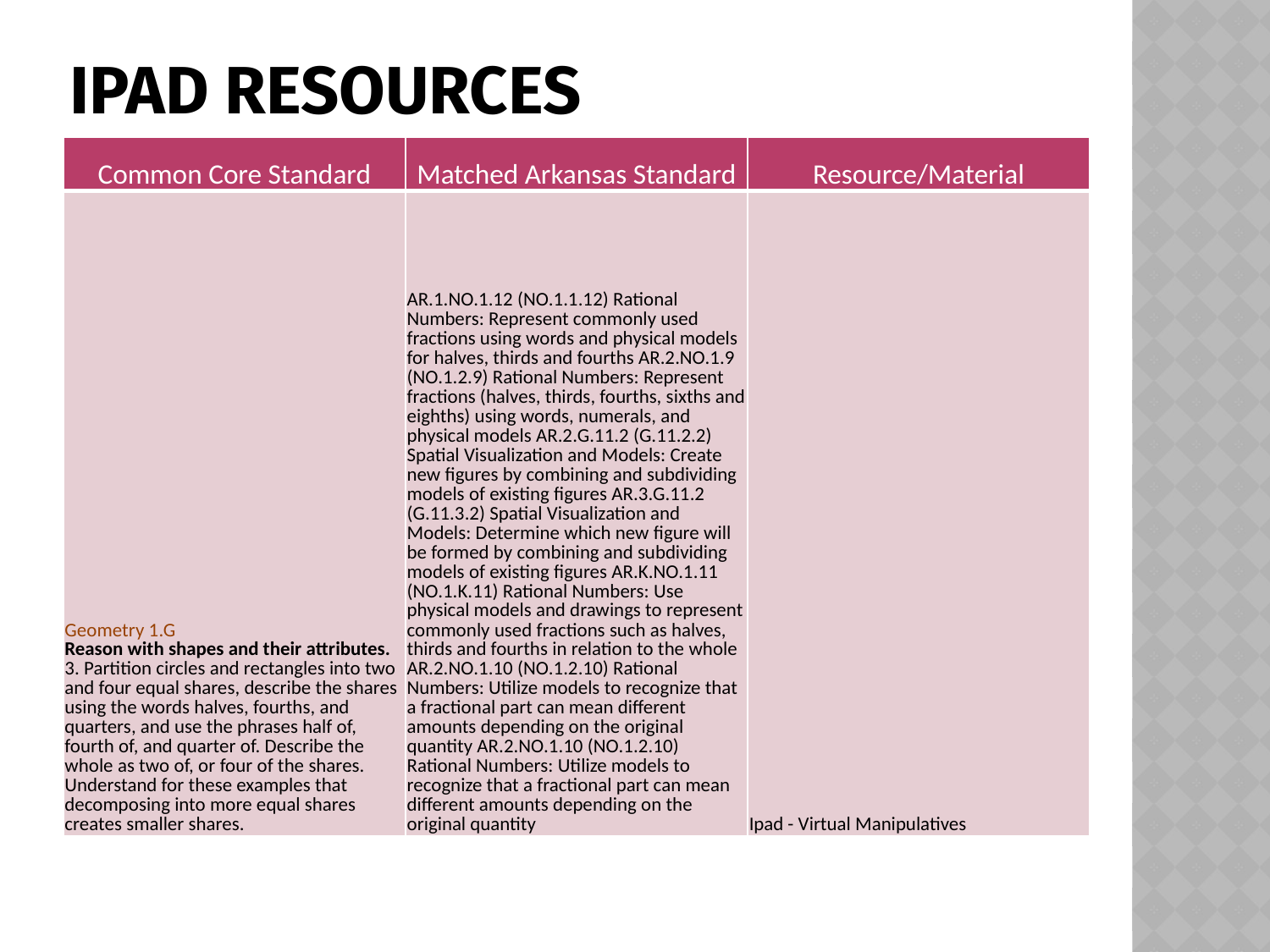

# Ipad Resources
| Common Core Standard | Matched Arkansas Standard | Resource/Material |
| --- | --- | --- |
| Geometry 1.G Reason with shapes and their attributes. 3. Partition circles and rectangles into two and four equal shares, describe the shares using the words halves, fourths, and quarters, and use the phrases half of, fourth of, and quarter of. Describe the whole as two of, or four of the shares. Understand for these examples that decomposing into more equal shares creates smaller shares. | AR.1.NO.1.12 (NO.1.1.12) Rational Numbers: Represent commonly used fractions using words and physical models for halves, thirds and fourths AR.2.NO.1.9 (NO.1.2.9) Rational Numbers: Represent fractions (halves, thirds, fourths, sixths and eighths) using words, numerals, and physical models AR.2.G.11.2 (G.11.2.2) Spatial Visualization and Models: Create new figures by combining and subdividing models of existing figures AR.3.G.11.2 (G.11.3.2) Spatial Visualization and Models: Determine which new figure will be formed by combining and subdividing models of existing figures AR.K.NO.1.11 (NO.1.K.11) Rational Numbers: Use physical models and drawings to represent commonly used fractions such as halves, thirds and fourths in relation to the whole AR.2.NO.1.10 (NO.1.2.10) Rational Numbers: Utilize models to recognize that a fractional part can mean different amounts depending on the original quantity AR.2.NO.1.10 (NO.1.2.10) Rational Numbers: Utilize models to recognize that a fractional part can mean different amounts depending on the original quantity | Ipad - Virtual Manipulatives |